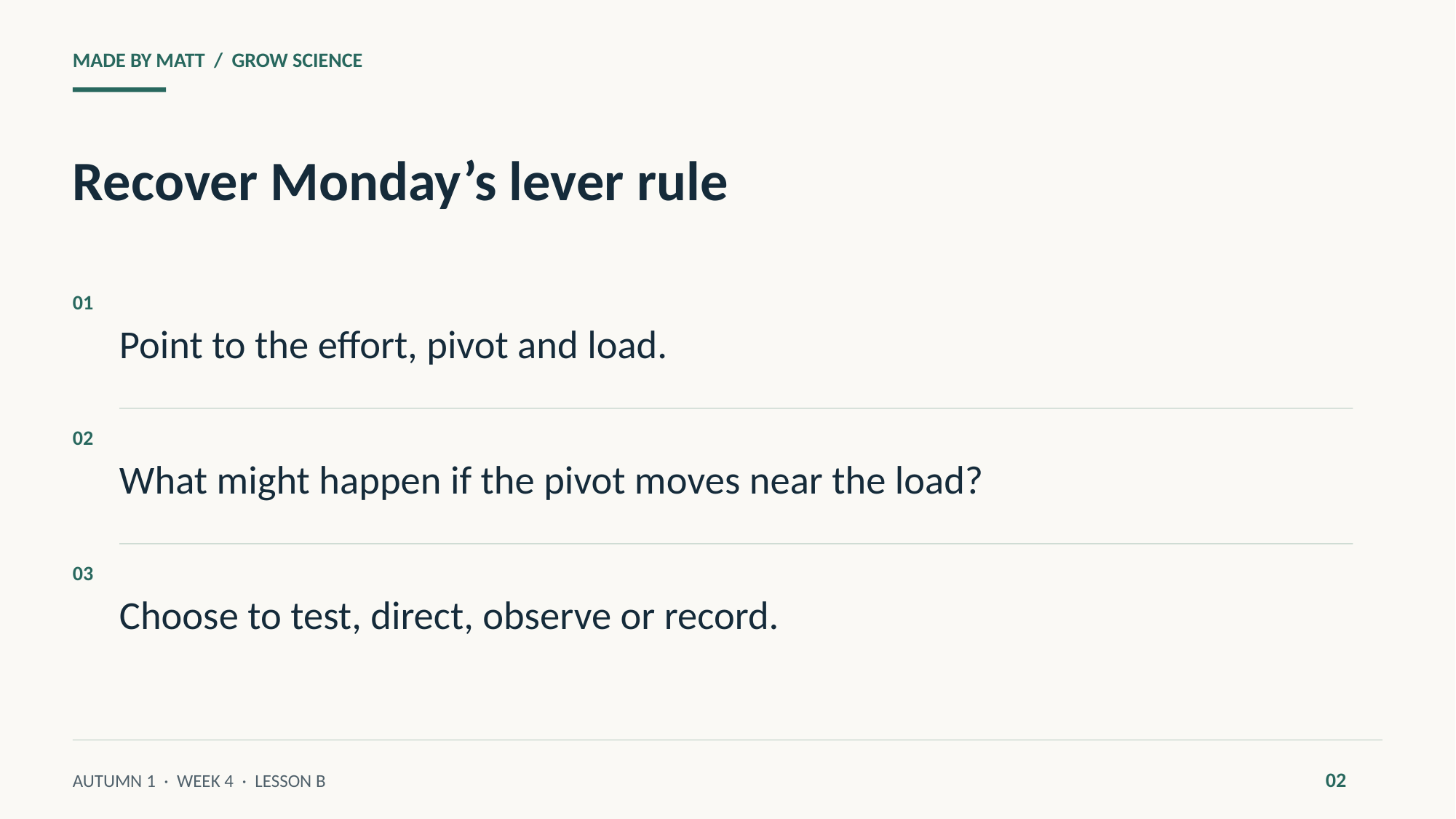

MADE BY MATT  /  GROW SCIENCE

Recover Monday’s lever rule
Point to the effort, pivot and load.
01

What might happen if the pivot moves near the load?
02

Choose to test, direct, observe or record.
03

02
AUTUMN 1  ·  WEEK 4  ·  LESSON B